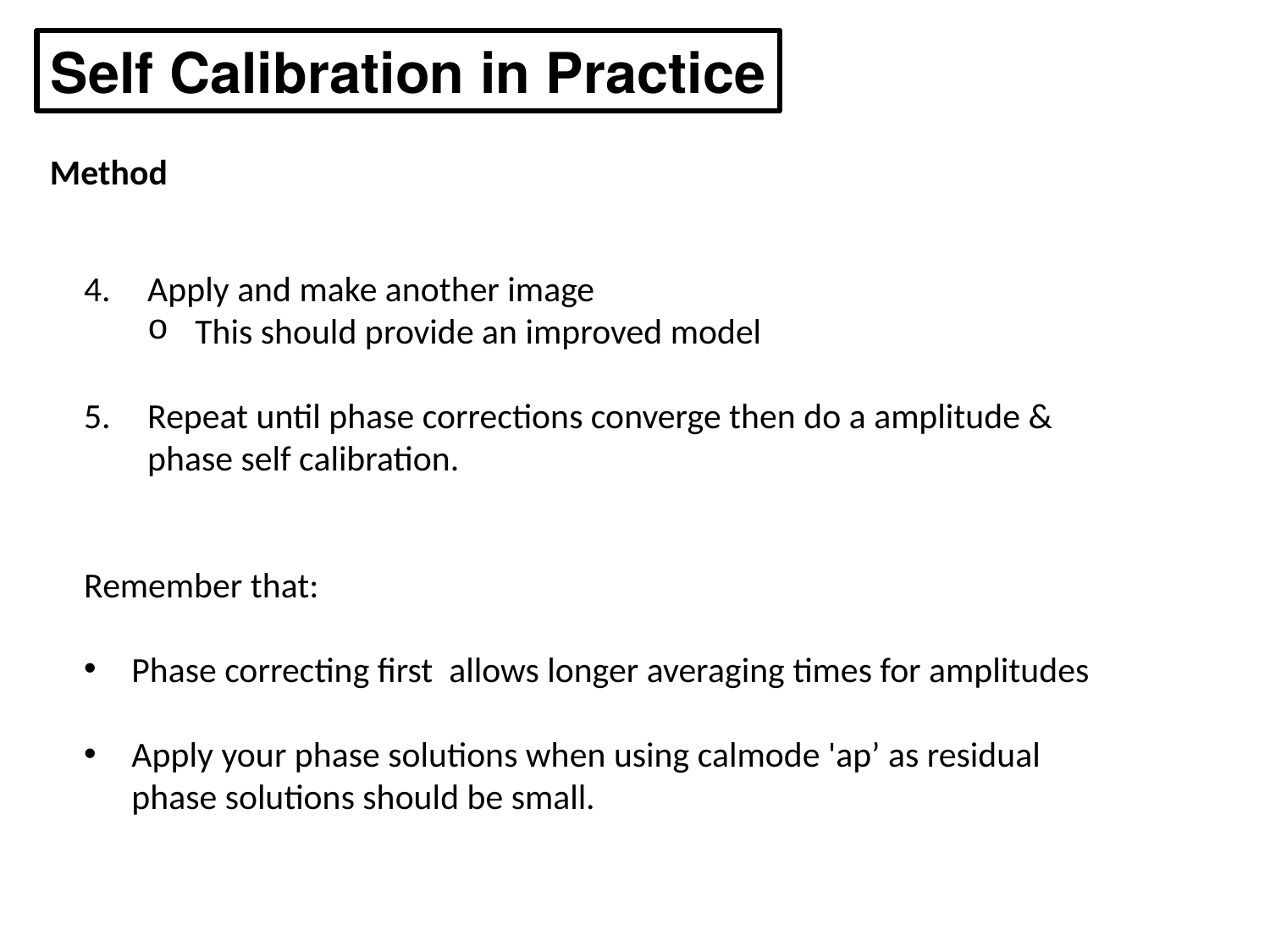

Self Calibration in Practice
Method
Apply and make another image
This should provide an improved model

Repeat until phase corrections converge then do a amplitude & phase self calibration.

Remember that:

Phase correcting first  allows longer averaging times for amplitudes

Apply your phase solutions when using calmode 'ap’ as residual phase solutions should be small.